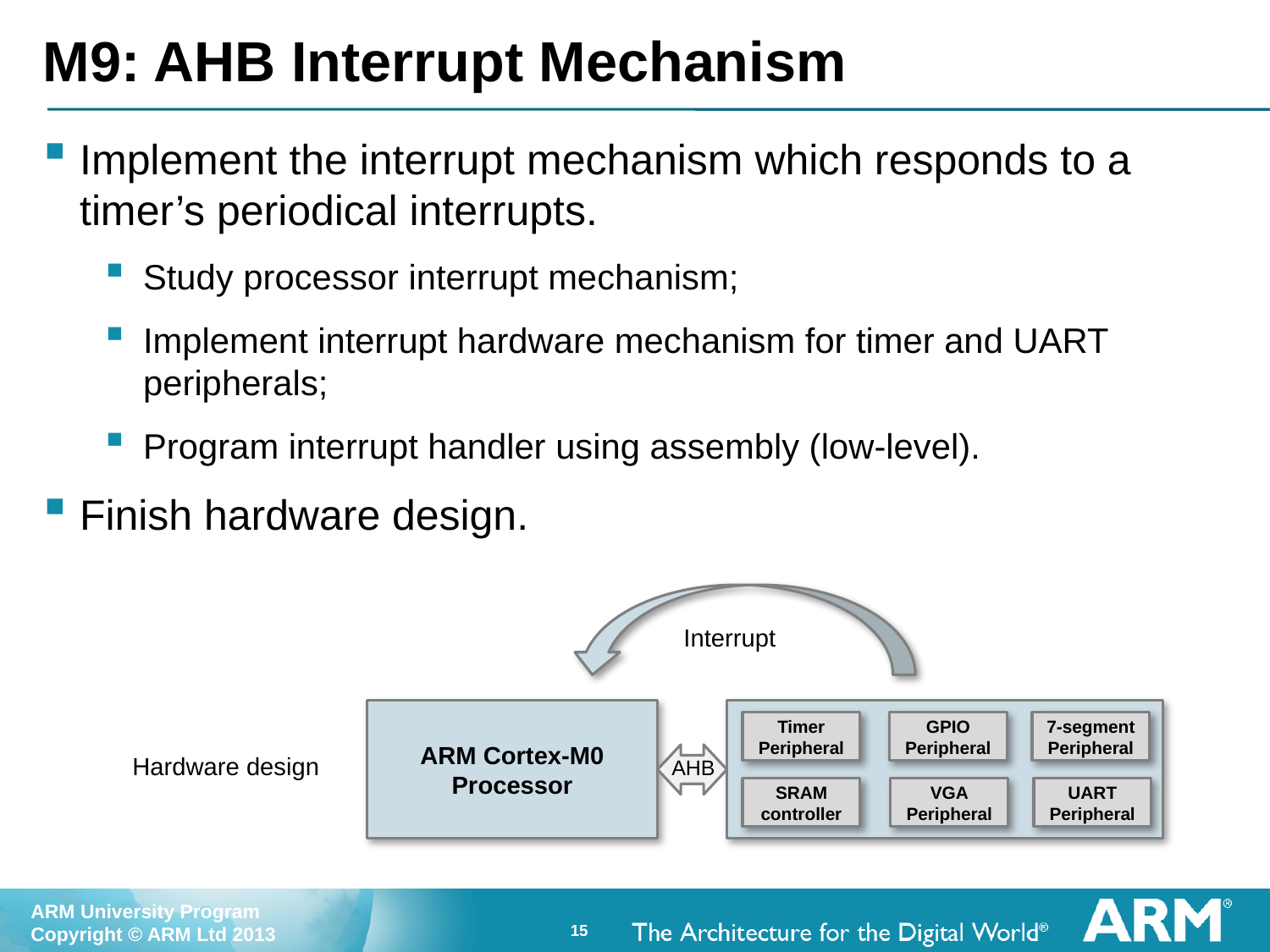

# M9: AHB Interrupt Mechanism
Implement the interrupt mechanism which responds to a timer’s periodical interrupts.
Study processor interrupt mechanism;
Implement interrupt hardware mechanism for timer and UART peripherals;
Program interrupt handler using assembly (low-level).
Finish hardware design.

Interrupt
ARM Cortex-M0
Processor

Timer
Peripheral
GPIO
Peripheral
7-segment
Peripheral

Hardware design
AHB
SRAM
controller
VGA
Peripheral
UART
Peripheral